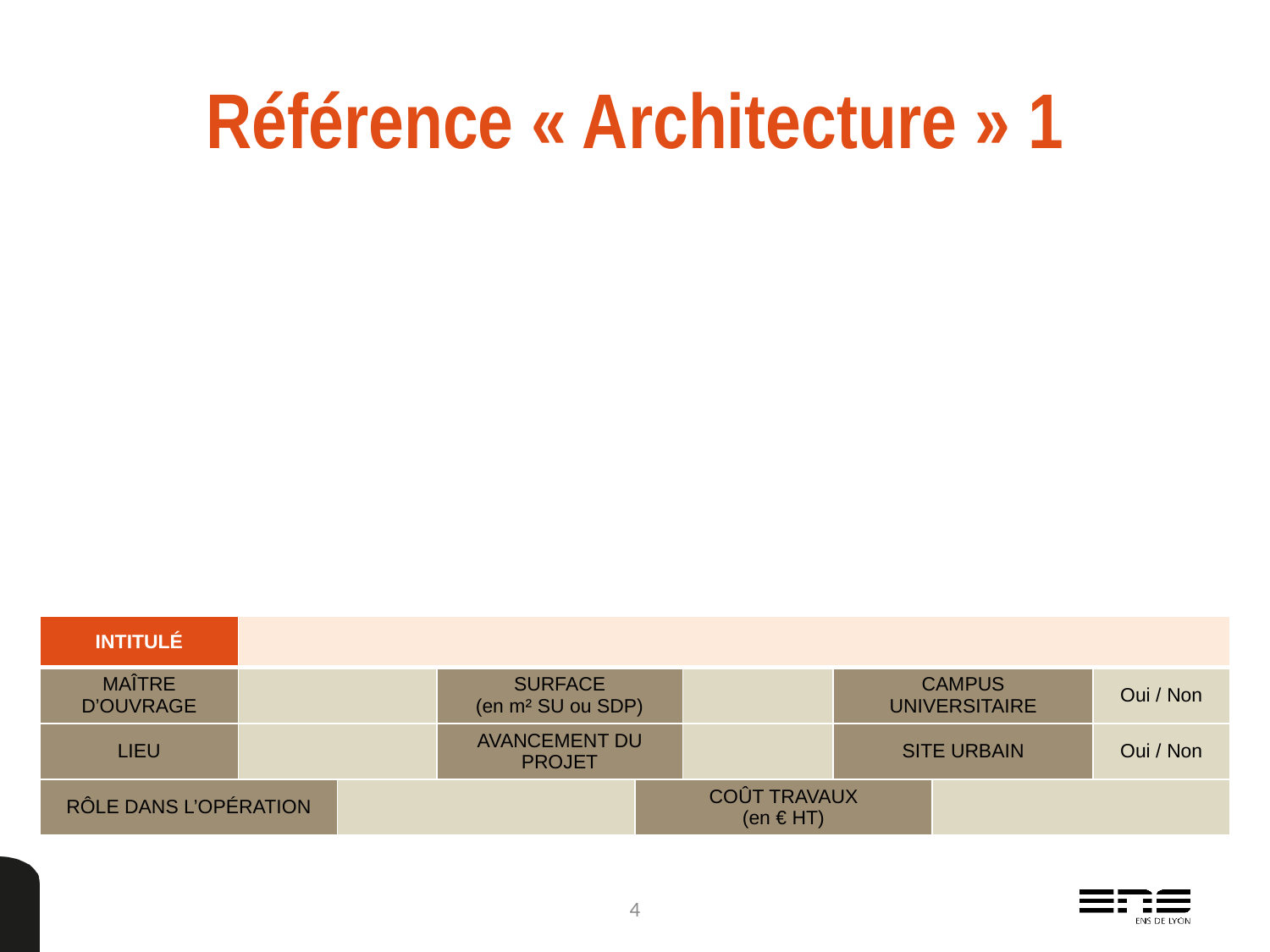

# Référence « Architecture » 1
| INTITULÉ |  |  |  |  |  |  |  |  |
| --- | --- | --- | --- | --- | --- | --- | --- | --- |
| MAÎTRE D’OUVRAGE |  |  | SURFACE (en m² SU ou SDP) |  |  | CAMPUS UNIVERSITAIRE |  | Oui / Non |
| LIEU |  |  | AVANCEMENT DU PROJET |  |  | SITE URBAIN |  | Oui / Non |
| RÔLE DANS L’OPÉRATION |  |  |  | COÛT TRAVAUX (en € HT) |  | COÛT TRAVAUX (en € HT) |  |  |
4